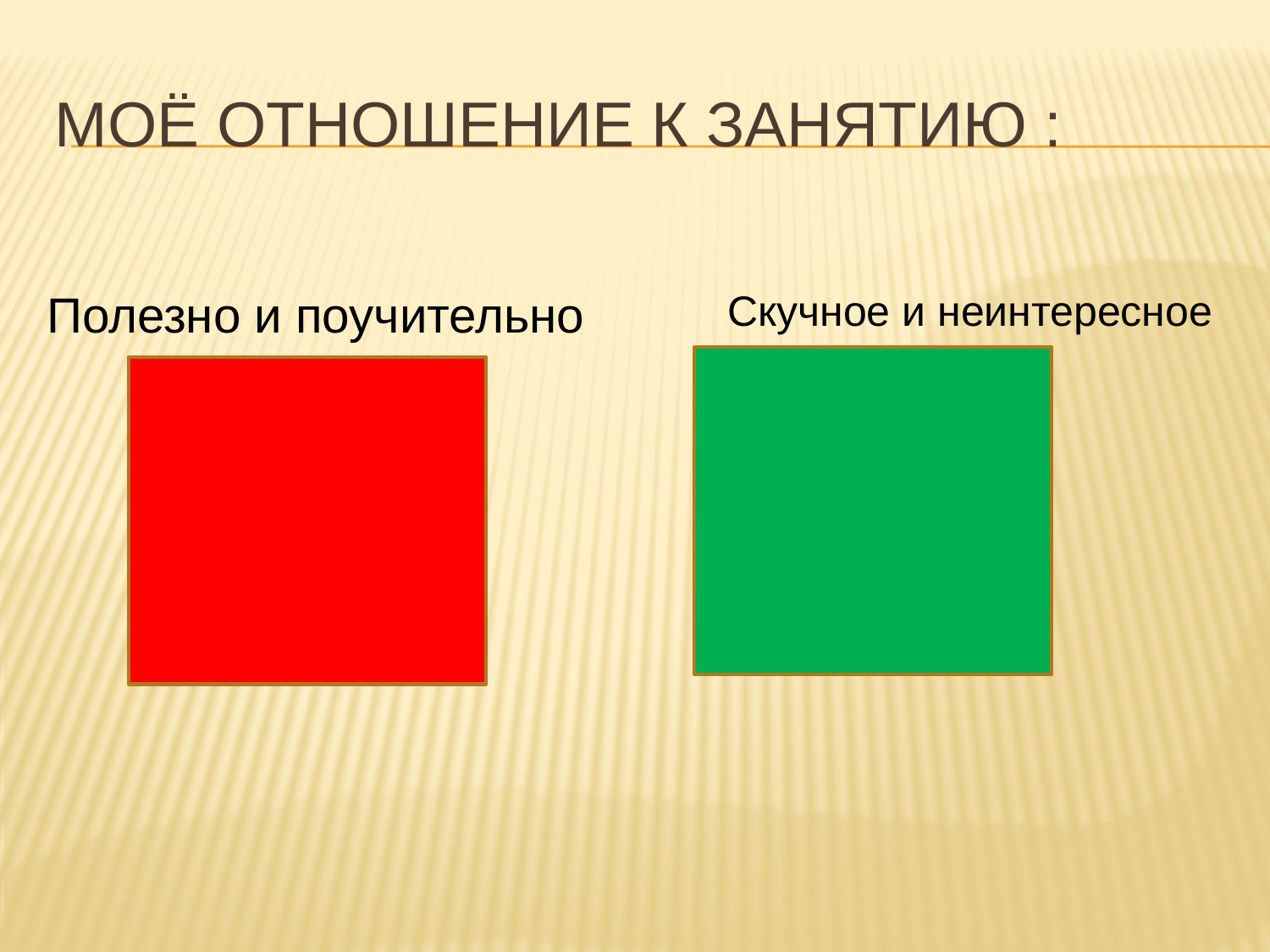

# Моё отношение к занятию :

Полезно и поучительно
Скучное и неинтересное